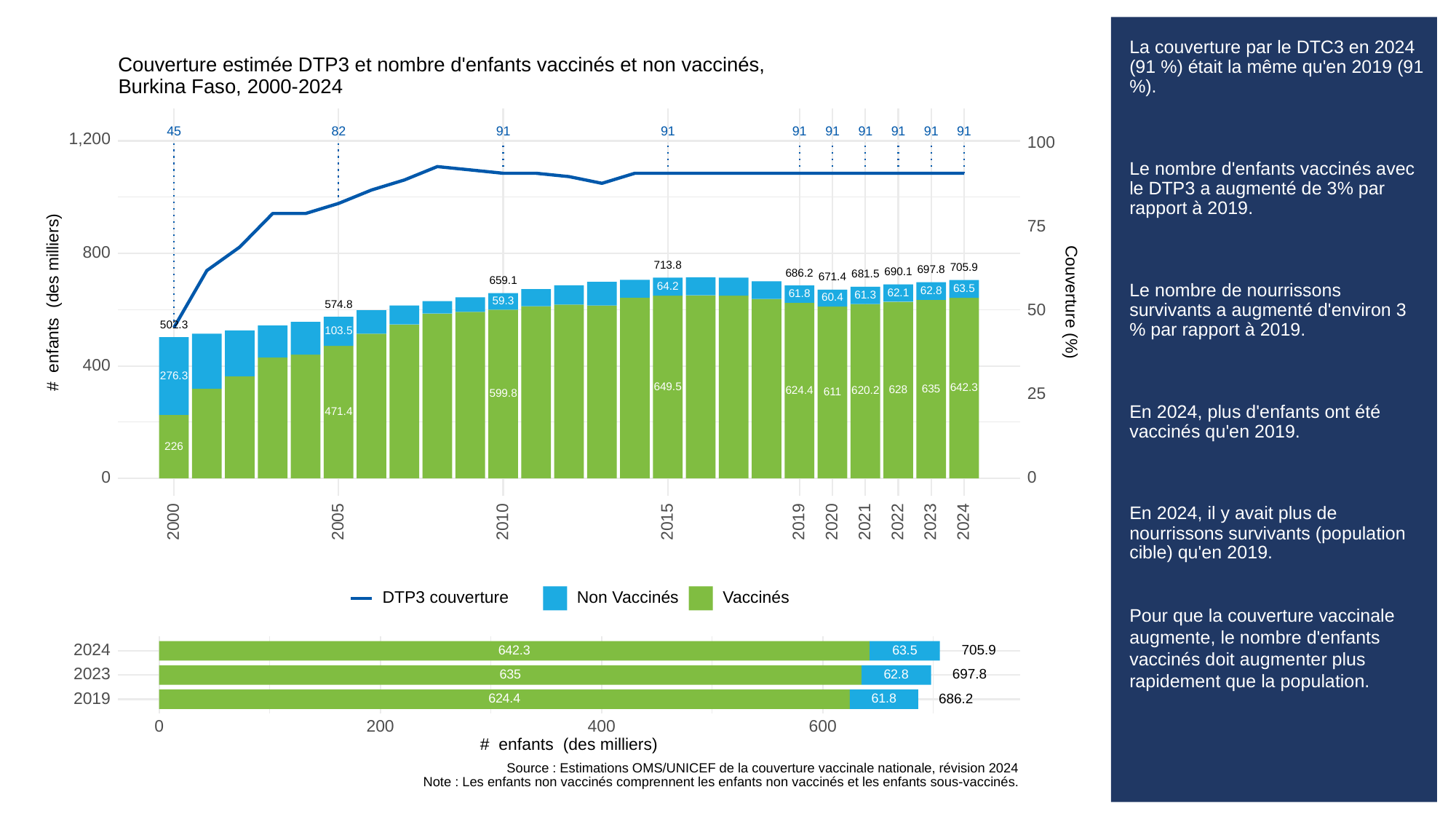

# La couverture par le DTC3 en 2024 (91 %) était la même qu'en 2019 (91 %).

Le nombre d'enfants vaccinés avec le DTP3 a augmenté de 3% par rapport à 2019.

Le nombre de nourrissons survivants a augmenté d'environ 3 % par rapport à 2019.

En 2024, plus d'enfants ont été vaccinés qu'en 2019.

En 2024, il y avait plus de nourrissons survivants (population cible) qu'en 2019.

Pour que la couverture vaccinale augmente, le nombre d'enfants vaccinés doit augmenter plus rapidement que la population.

Couverture estimée DTP3 et nombre d'enfants vaccinés et non vaccinés,
Burkina Faso, 2000-2024

82
91
91
91
91
91
91
91
91
45
1,200
100

75
800

713.8
705.9
697.8
690.1
686.2
681.5
671.4
659.1

64.2

63.5

62.8
62.1

61.8
61.3

60.4
#  enfants  (des milliers)
Couverture (%)

59.3

574.8

50

502.3

103.5

400

276.3

649.5
642.3
635
628
624.4
620.2
611
25

599.8
471.4

226
0
0

2023
2000
2005
2010
2015
2019
2020
2021
2022
2024

DTP3 couverture
Non Vaccinés
Vaccinés

2024
705.9
642.3
63.5

2023
697.8
635
62.8

2019
686.2
624.4
61.8

0
200
400
600
#  enfants  (des milliers)
Source : Estimations OMS/UNICEF de la couverture vaccinale nationale, révision 2024
Note : Les enfants non vaccinés comprennent les enfants non vaccinés et les enfants sous-vaccinés.